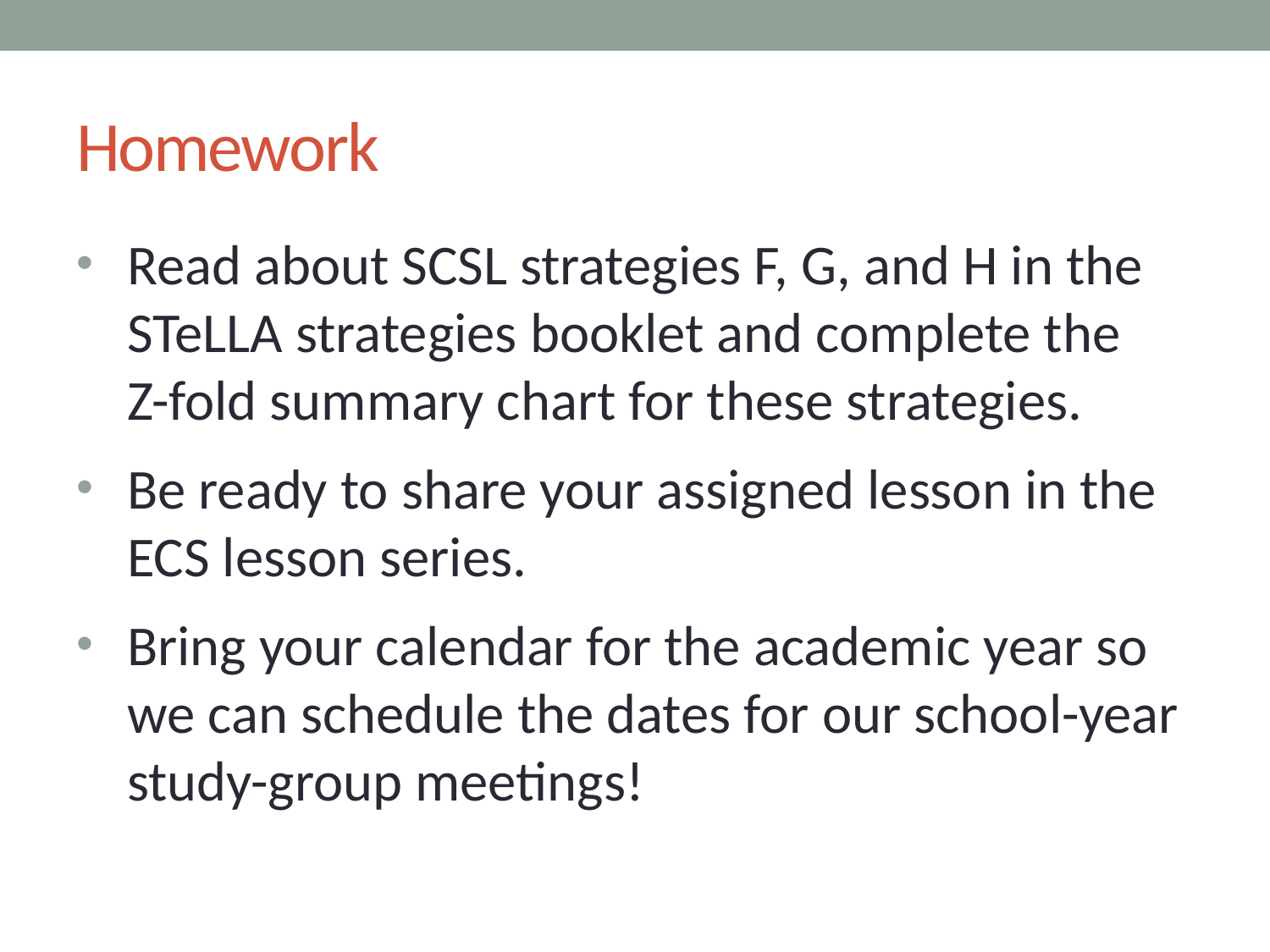

# Homework
Read about SCSL strategies F, G, and H in the STeLLA strategies booklet and complete the
Z-fold summary chart for these strategies.
Be ready to share your assigned lesson in the ECS lesson series.
Bring your calendar for the academic year so we can schedule the dates for our school-year study-group meetings!